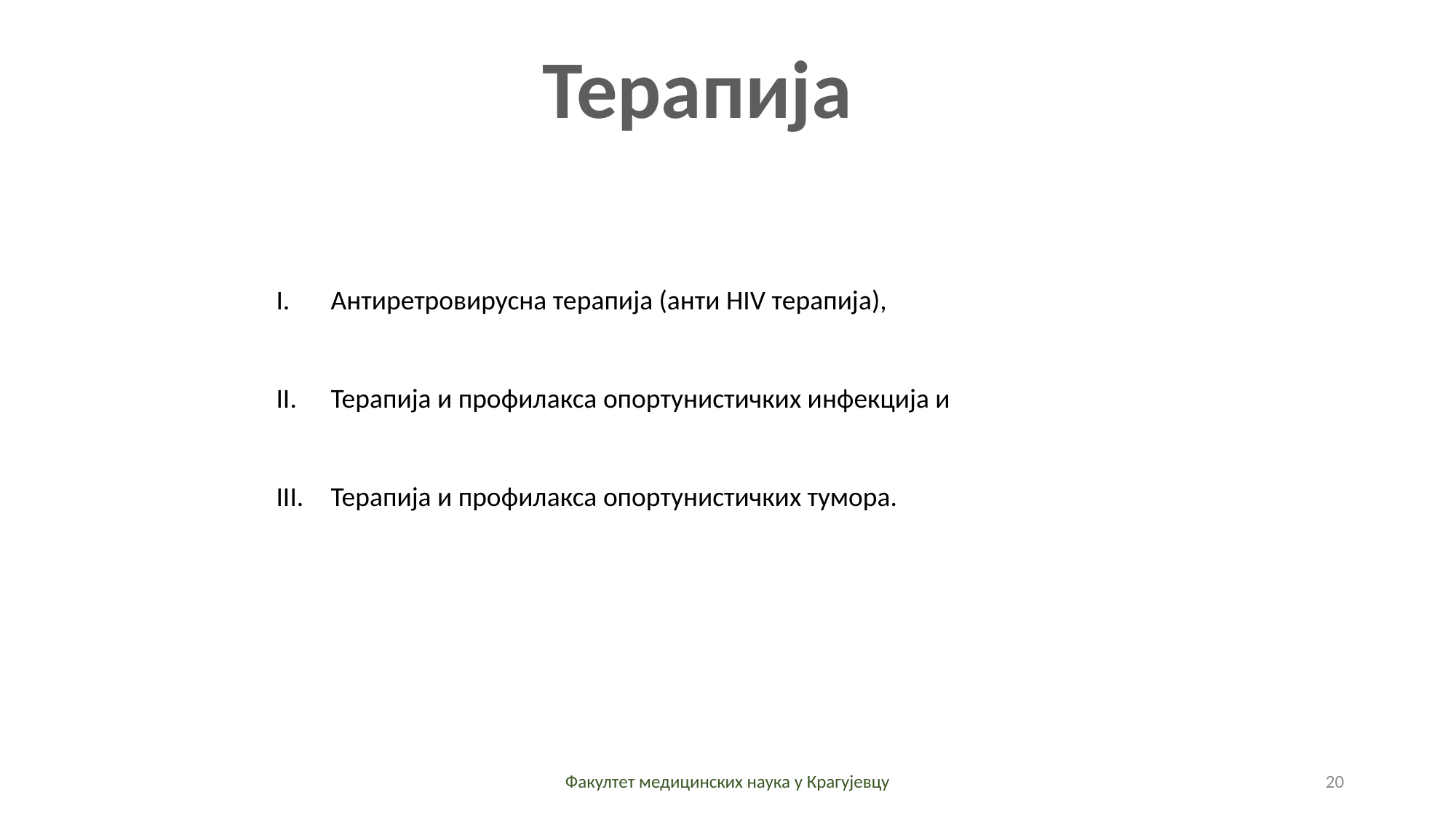

Терапија
Антиретровирусна терапија (анти HIV терапија),
Терапија и профилакса опортунистичких инфекција и
Терапија и профилакса опортунистичких тумора.

Факултет медицинских наука у Крагујевцу
20